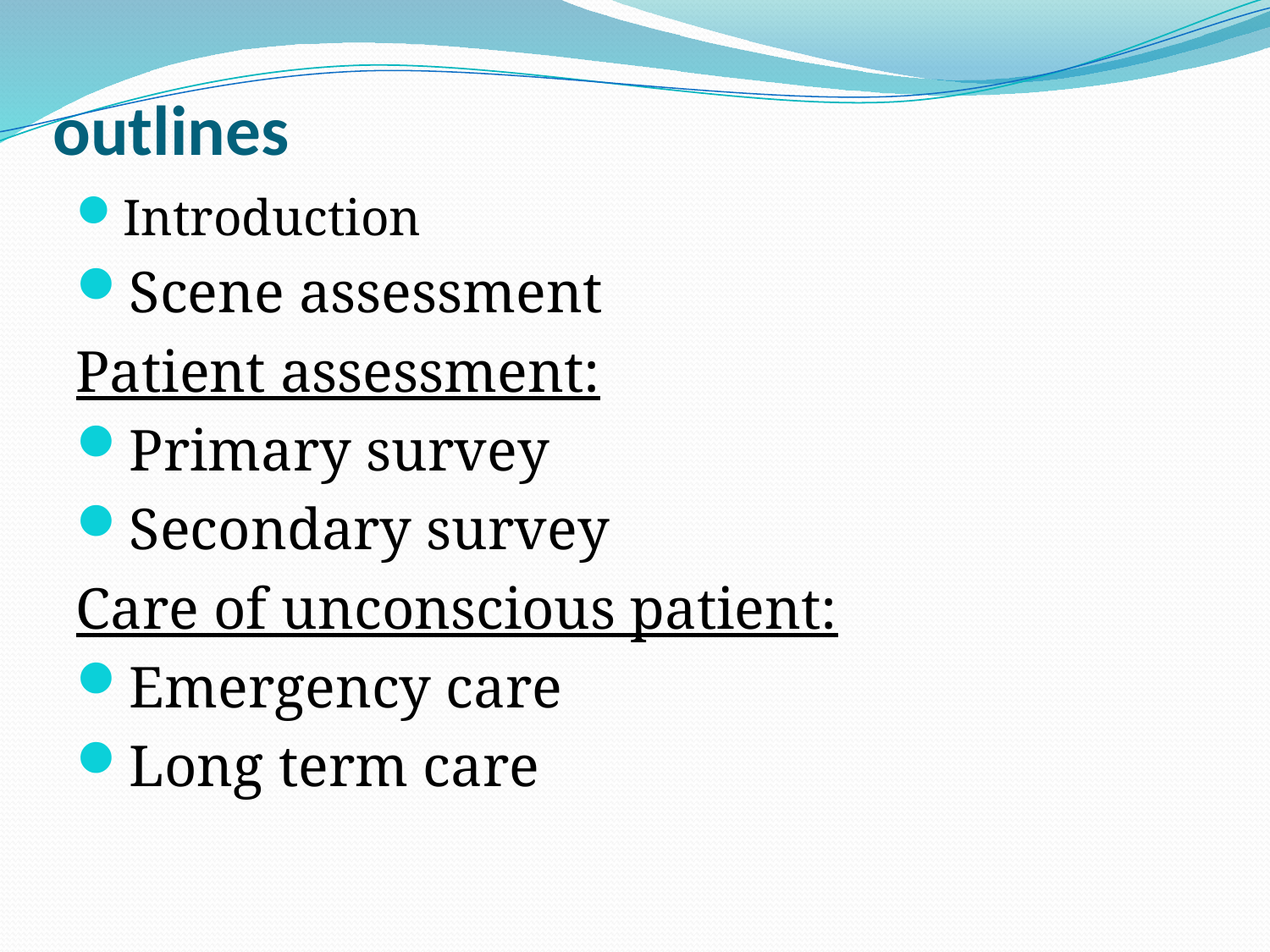

# outlines
Introduction
Scene assessment
Patient assessment:
Primary survey
Secondary survey
Care of unconscious patient:
Emergency care
Long term care